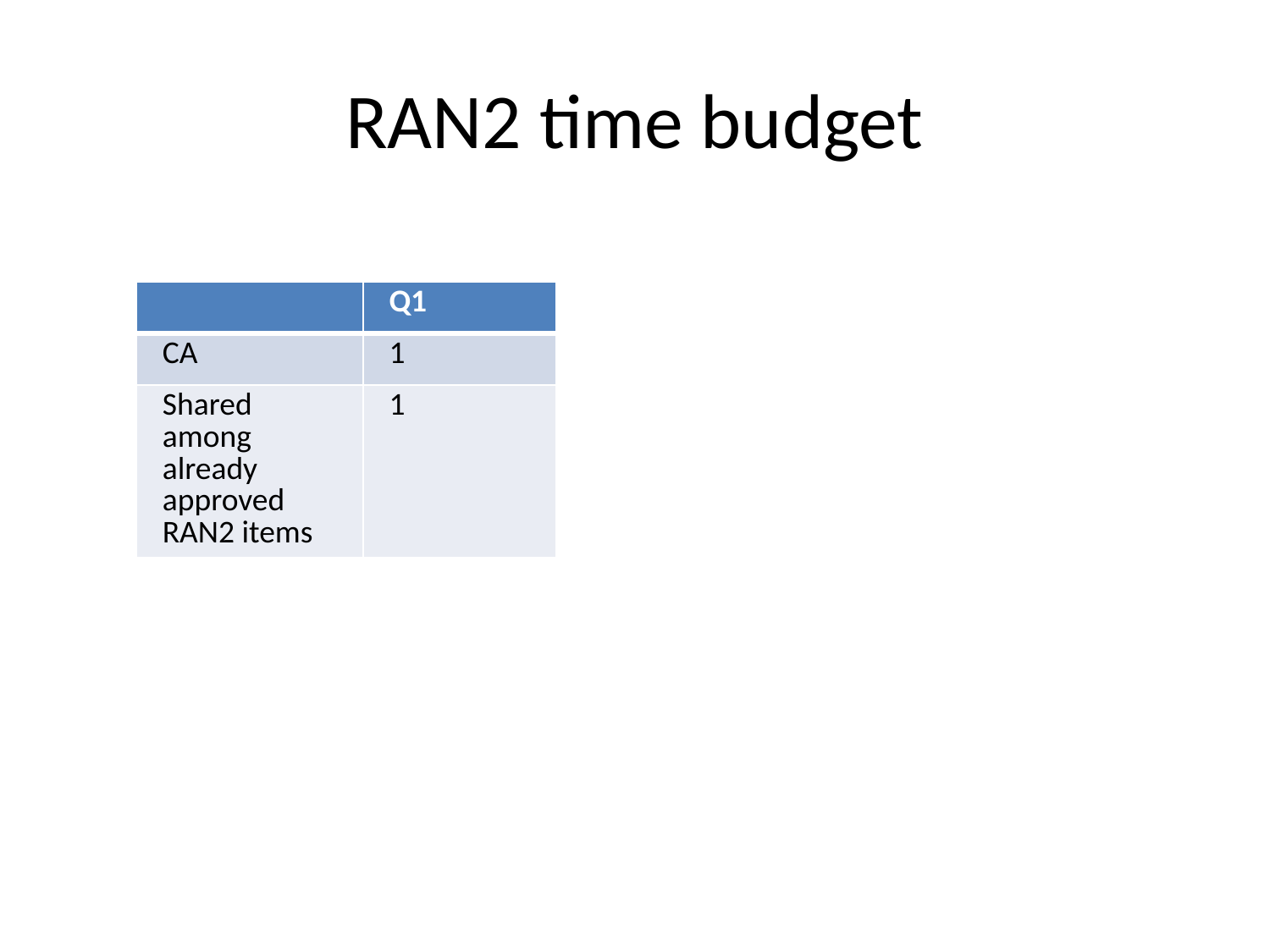

# RAN2 time budget
|  | Q1 |
| --- | --- |
| CA | 1 |
| Shared among already approved RAN2 items | 1 |